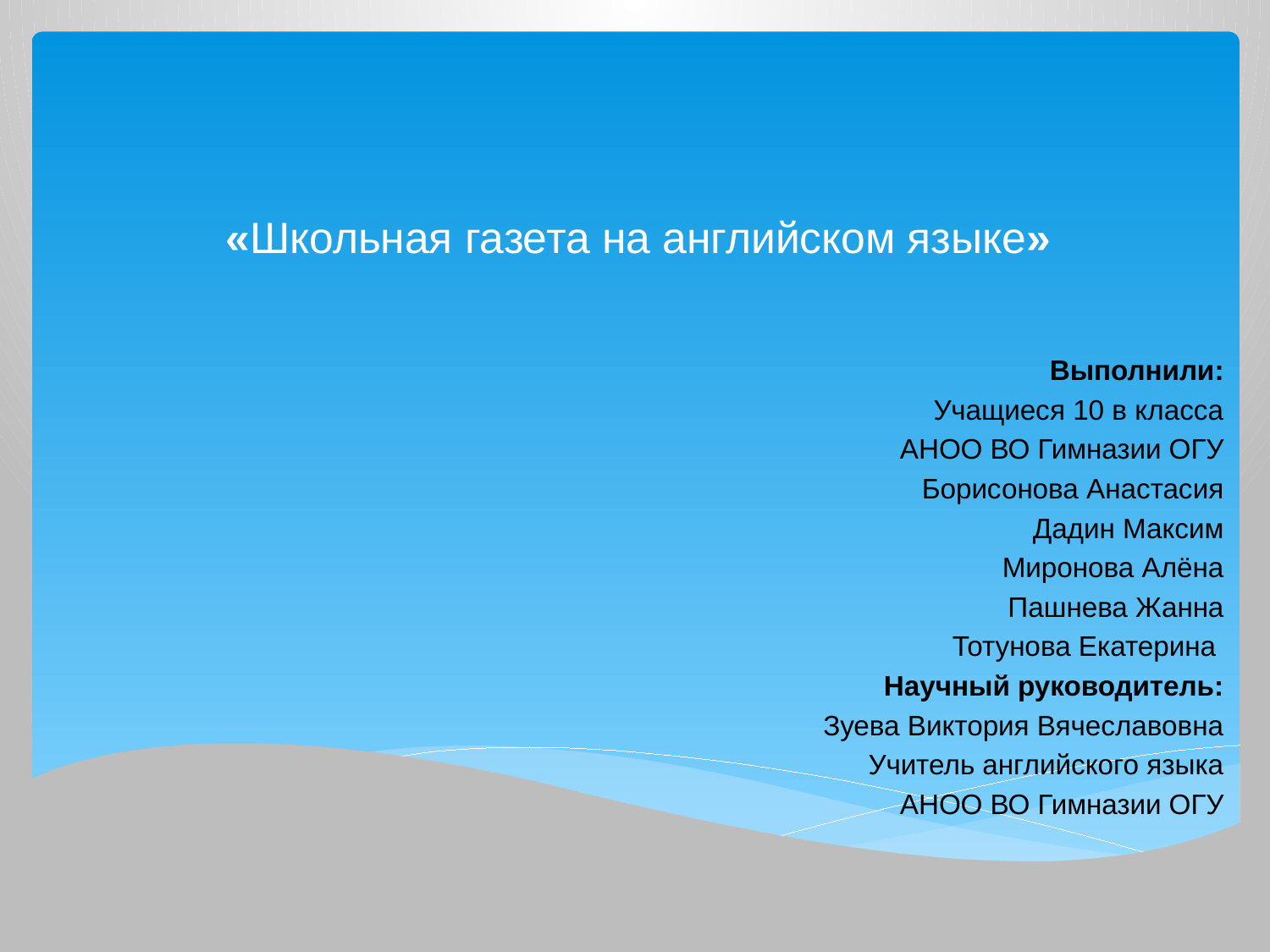

# «Школьная газета на английском языке»
Выполнили:
Учащиеся 10 в класса
АНОО ВО Гимназии ОГУ
Борисонова Анастасия
Дадин Максим
Миронова Алёна
Пашнева Жанна
Тотунова Екатерина
 Научный руководитель:
Зуева Виктория Вячеславовна
Учитель английского языка
АНОО ВО Гимназии ОГУ